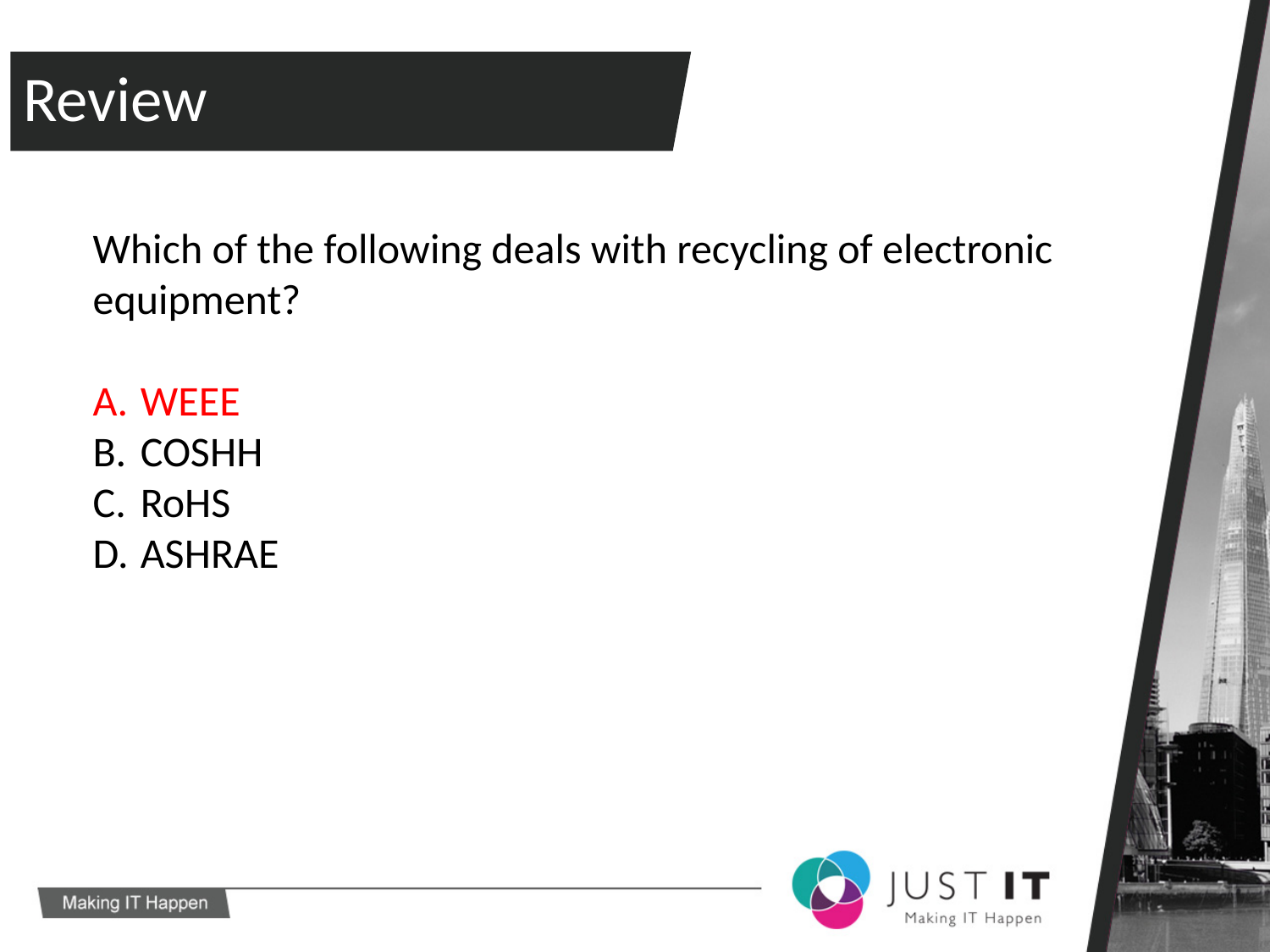

# Review

Which of the following deals with recycling of electronic equipment?

WEEE
COSHH
RoHS
ASHRAE